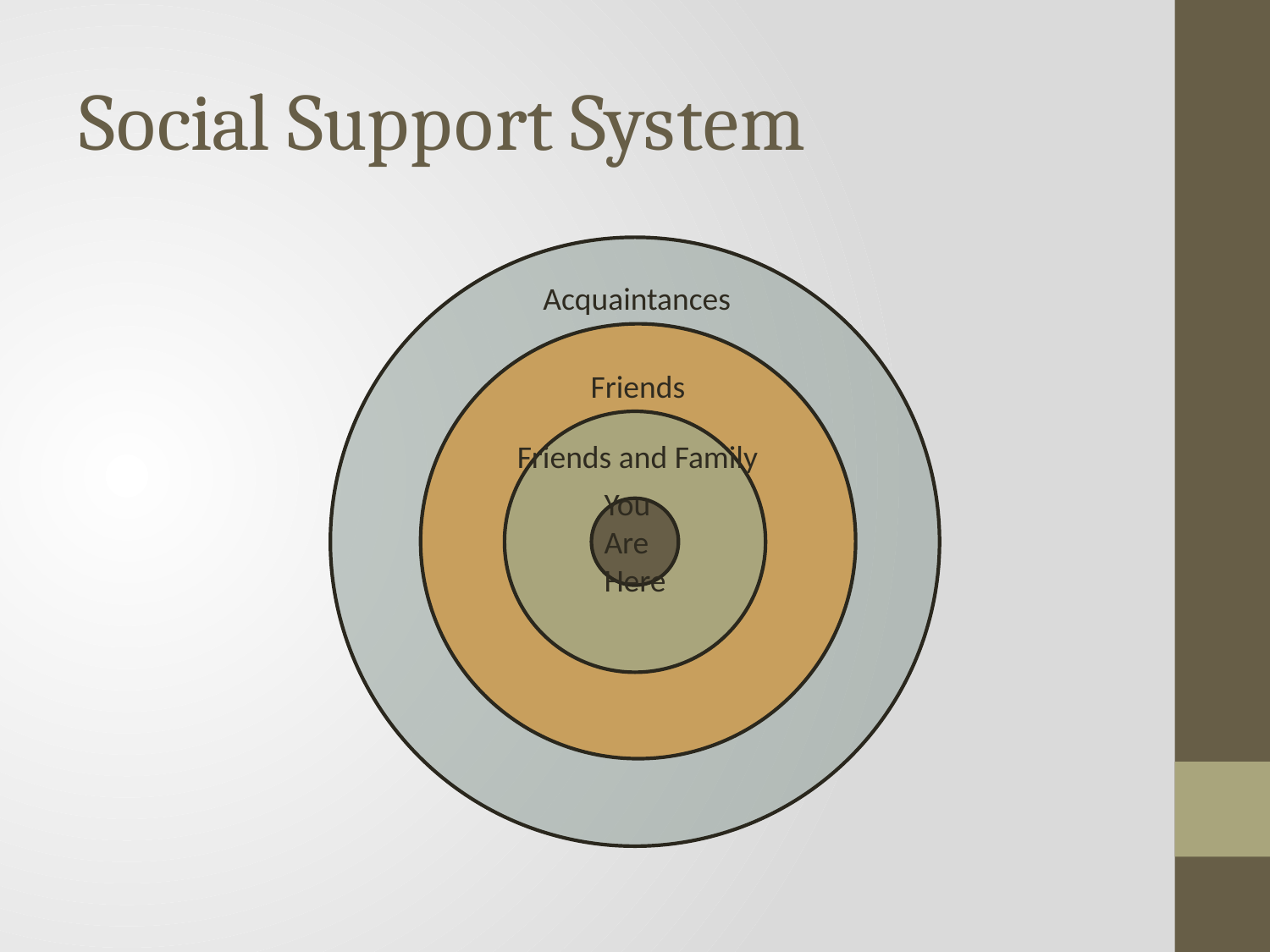

# Social Support System

Acquaintances

Friends

Friends and Family
You Are Here